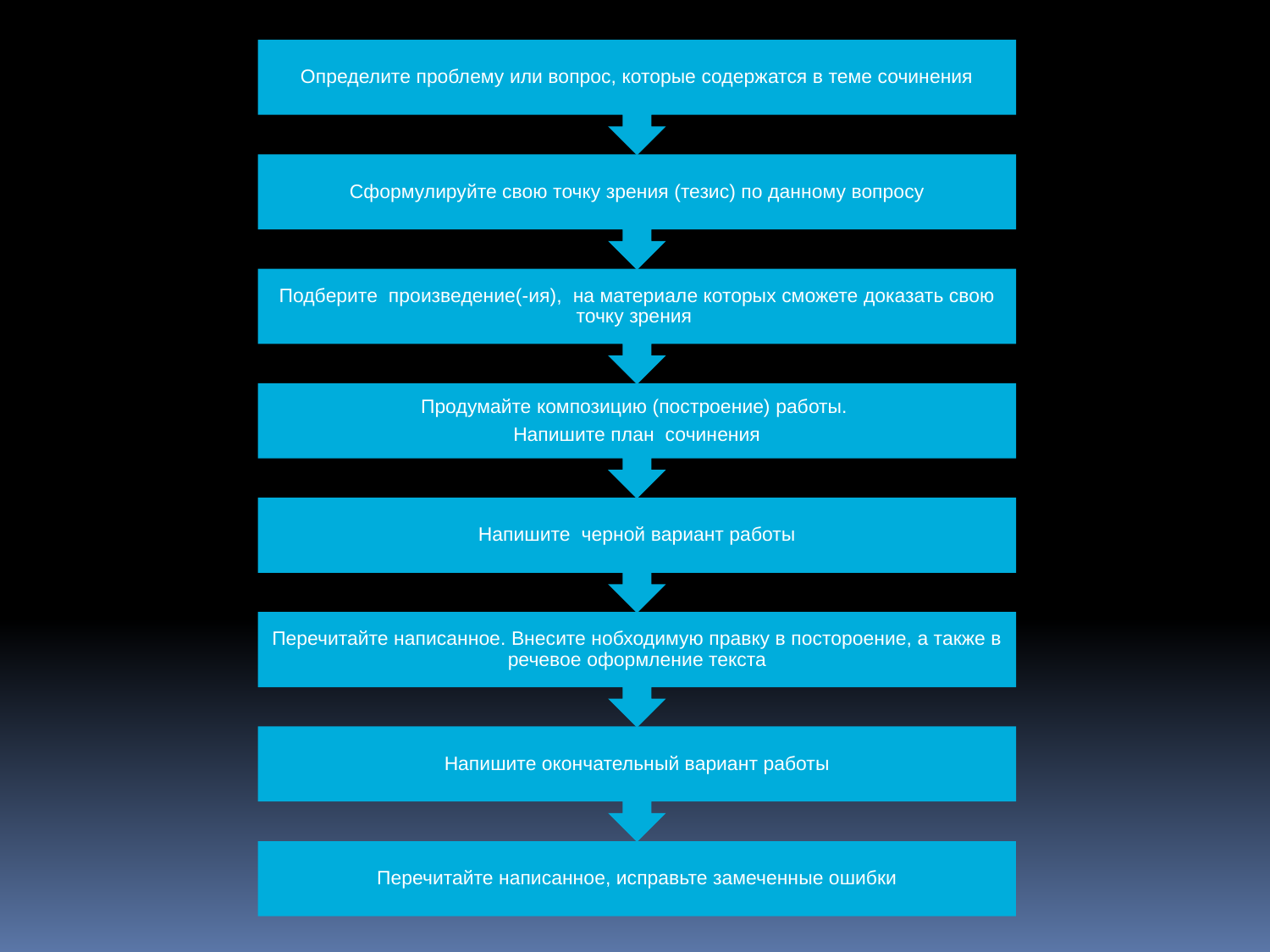

Перечитайте написанное, исправьте замеченные ошибки
Напишите окончательный вариант работы
Перечитайте написанное. Внесите нобходимую правку в постороение, а также в речевое оформление текста
Напишите  черной вариант работы
Продумайте композицию (построение) работы.
Напишите план  сочинения
Подберите  произведение(-ия),  на материале которых сможете доказать свою точку зрения
Сформулируйте свою точку зрения (тезис) по данному вопросу
Определите проблему или вопрос, которые содержатся в теме сочинения